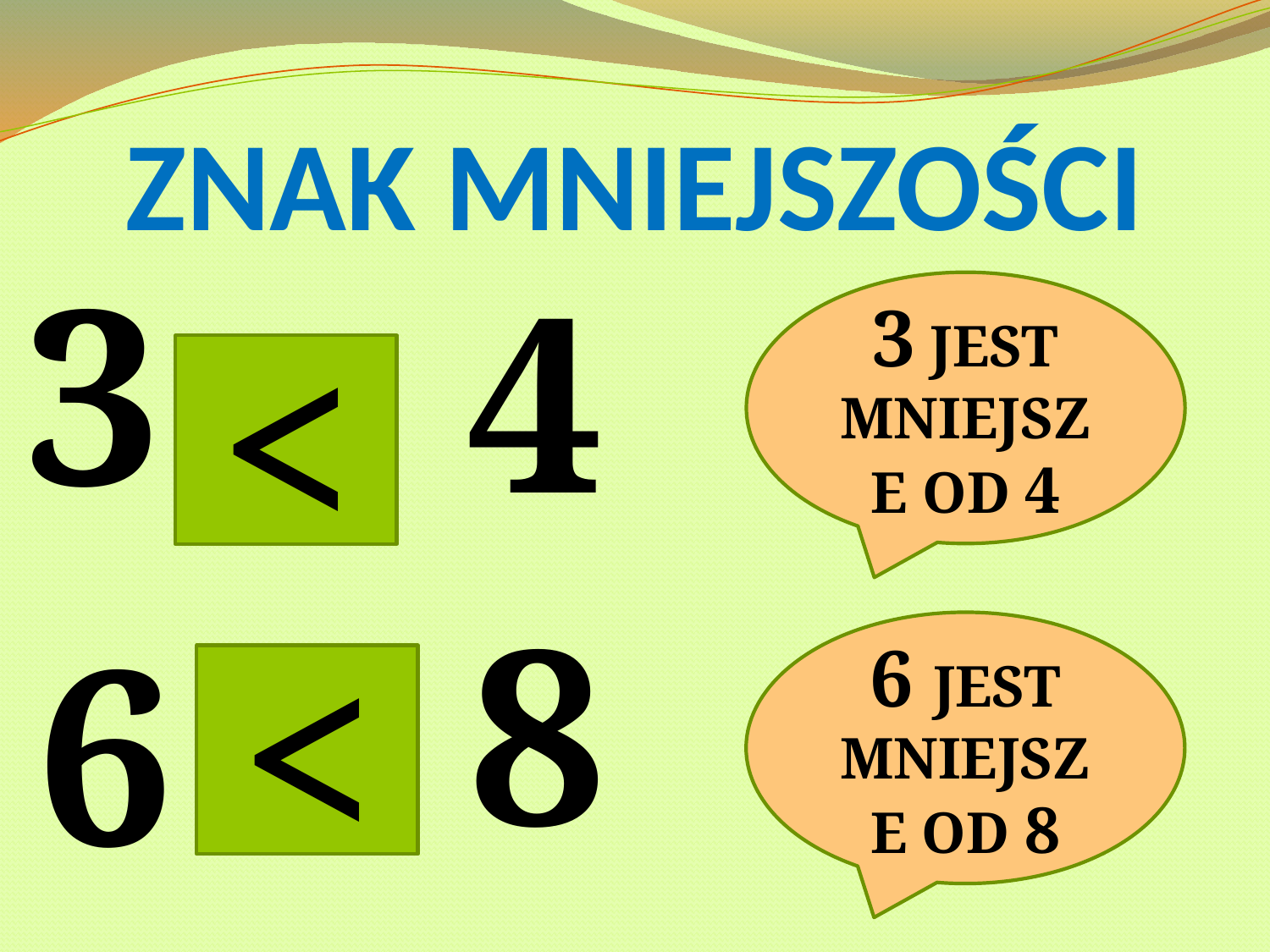

# ZNAK MNIEJSZOŚCI
3
4
3 JEST MNIEJSZE OD 4
<
8
6
6 JEST MNIEJSZE OD 8
<